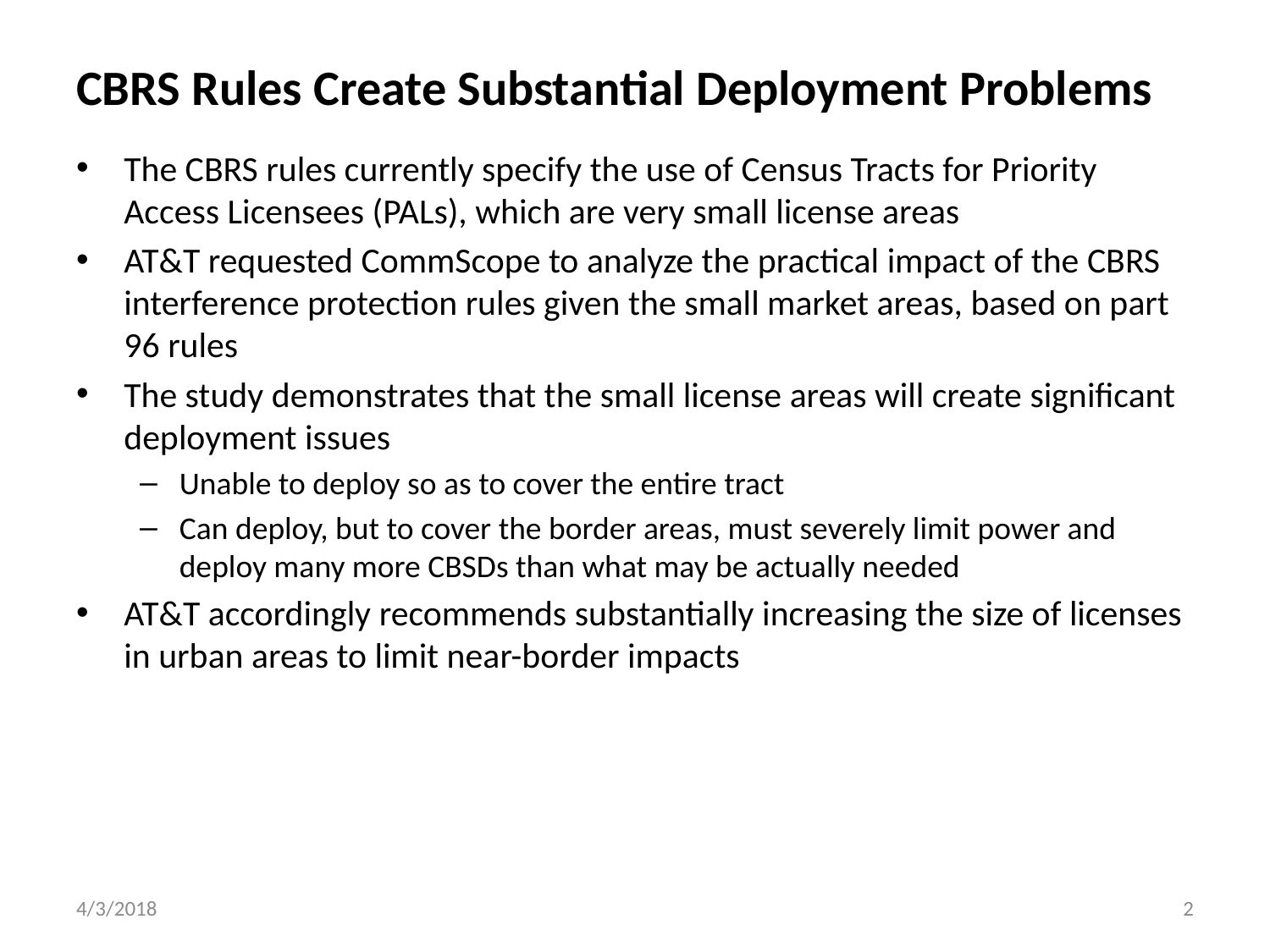

# CBRS Rules Create Substantial Deployment Problems
The CBRS rules currently specify the use of Census Tracts for Priority Access Licensees (PALs), which are very small license areas
AT&T requested CommScope to analyze the practical impact of the CBRS interference protection rules given the small market areas, based on part 96 rules
The study demonstrates that the small license areas will create significant deployment issues
Unable to deploy so as to cover the entire tract
Can deploy, but to cover the border areas, must severely limit power and deploy many more CBSDs than what may be actually needed
AT&T accordingly recommends substantially increasing the size of licenses in urban areas to limit near-border impacts
4/3/2018

2